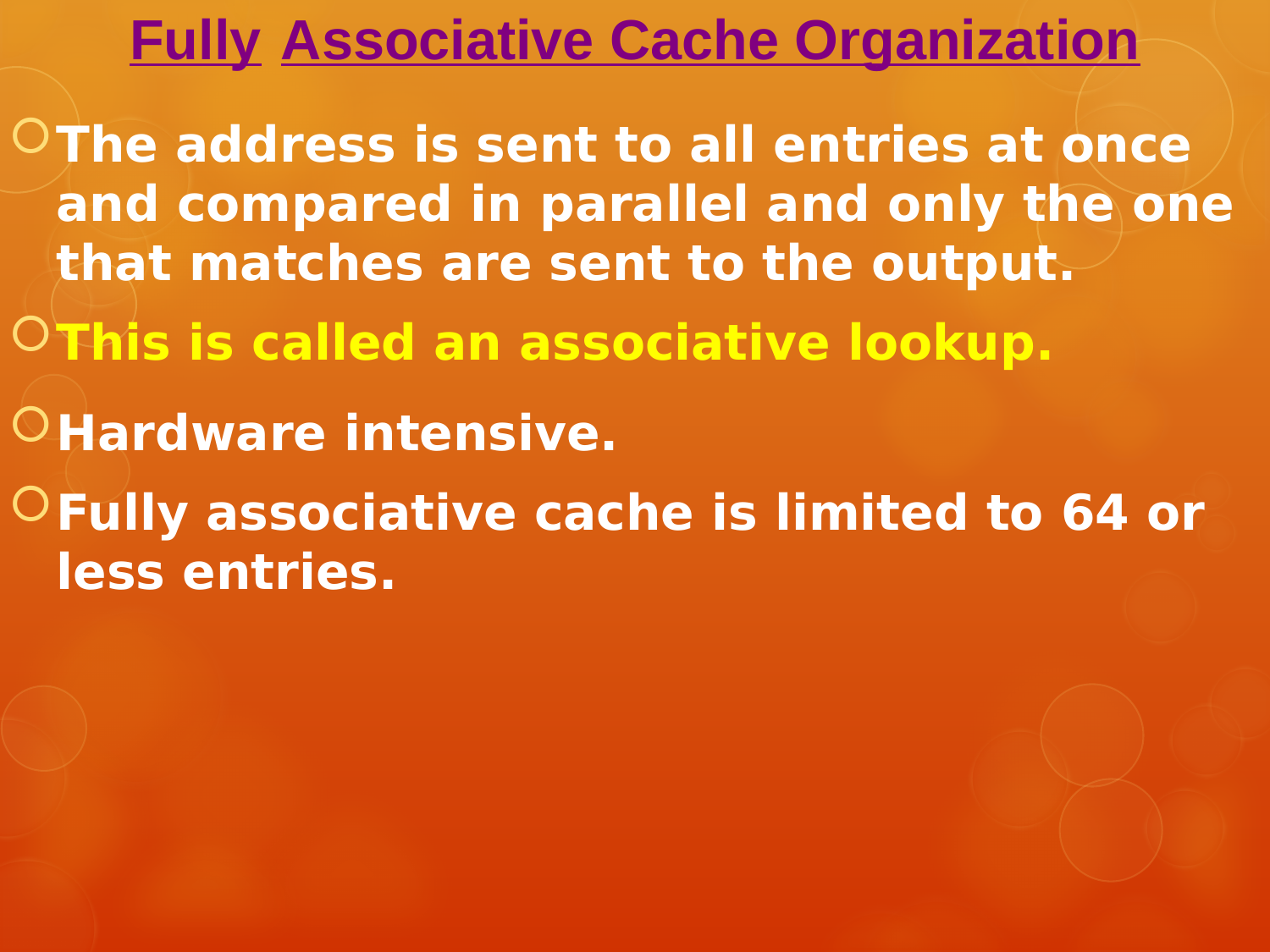

# Fully Associative Cache Organization
The address is sent to all entries at once and compared in parallel and only the one that matches are sent to the output.
This is called an associative lookup.
Hardware intensive.
Fully associative cache is limited to 64 or less entries.